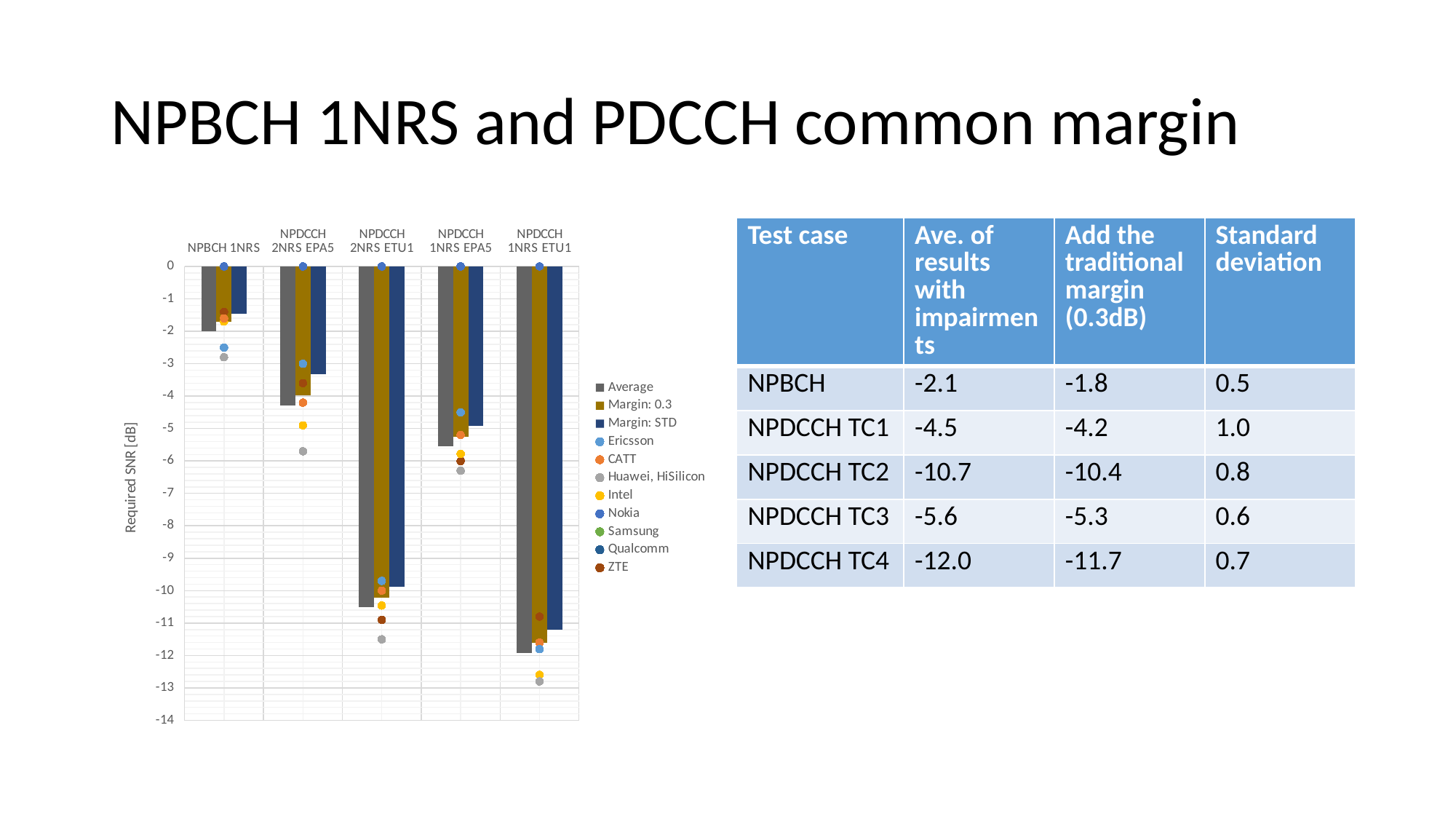

# NPBCH 1NRS and PDCCH common margin

### Chart

| Category | Average | Margin: 0.3 | Margin: STD | Ericsson | CATT | Huawei, HiSilicon | Intel | Nokia | Samsung | Qualcomm | ZTE |
|---|---|---|---|---|---|---|---|---|---|---|---|
| NPBCH 1NRS | -2.0 | -1.7 | -1.452277442494834 | -2.5 | -1.6 | -2.8 | -1.7 | 0.0 | 0.0 | 0.0 | -1.4 |
| NPDCCH 2NRS EPA5 | -4.28 | -3.9800000000000004 | -3.3304738023624623 | -3.0 | -4.2 | -5.7 | -4.9 | 0.0 | 0.0 | 0.0 | -3.6 |
| NPDCCH 2NRS ETU1 | -10.511999999999999 | -10.211999999999998 | -9.871550158091985 | -9.7 | -10.0 | -11.5 | -10.46 | 0.0 | 0.0 | 0.0 | -10.9 |
| NPDCCH 1NRS EPA5 | -5.556 | -5.256 | -4.916825532424834 | -4.5 | -5.2 | -6.3 | -5.78 | 0.0 | 0.0 | 0.0 | -6.0 |
| NPDCCH 1NRS ETU1 | -11.920000000000002 | -11.620000000000001 | -11.19778119658929 | -11.8 | -11.6 | -12.8 | -12.6 | 0.0 | 0.0 | 0.0 | -10.8 |
| Test case | Ave. of results with impairments | Add the traditional margin (0.3dB) | Standard deviation |
| --- | --- | --- | --- |
| NPBCH | -2.1 | -1.8 | 0.5 |
| NPDCCH TC1 | -4.5 | -4.2 | 1.0 |
| NPDCCH TC2 | -10.7 | -10.4 | 0.8 |
| NPDCCH TC3 | -5.6 | -5.3 | 0.6 |
| NPDCCH TC4 | -12.0 | -11.7 | 0.7 |